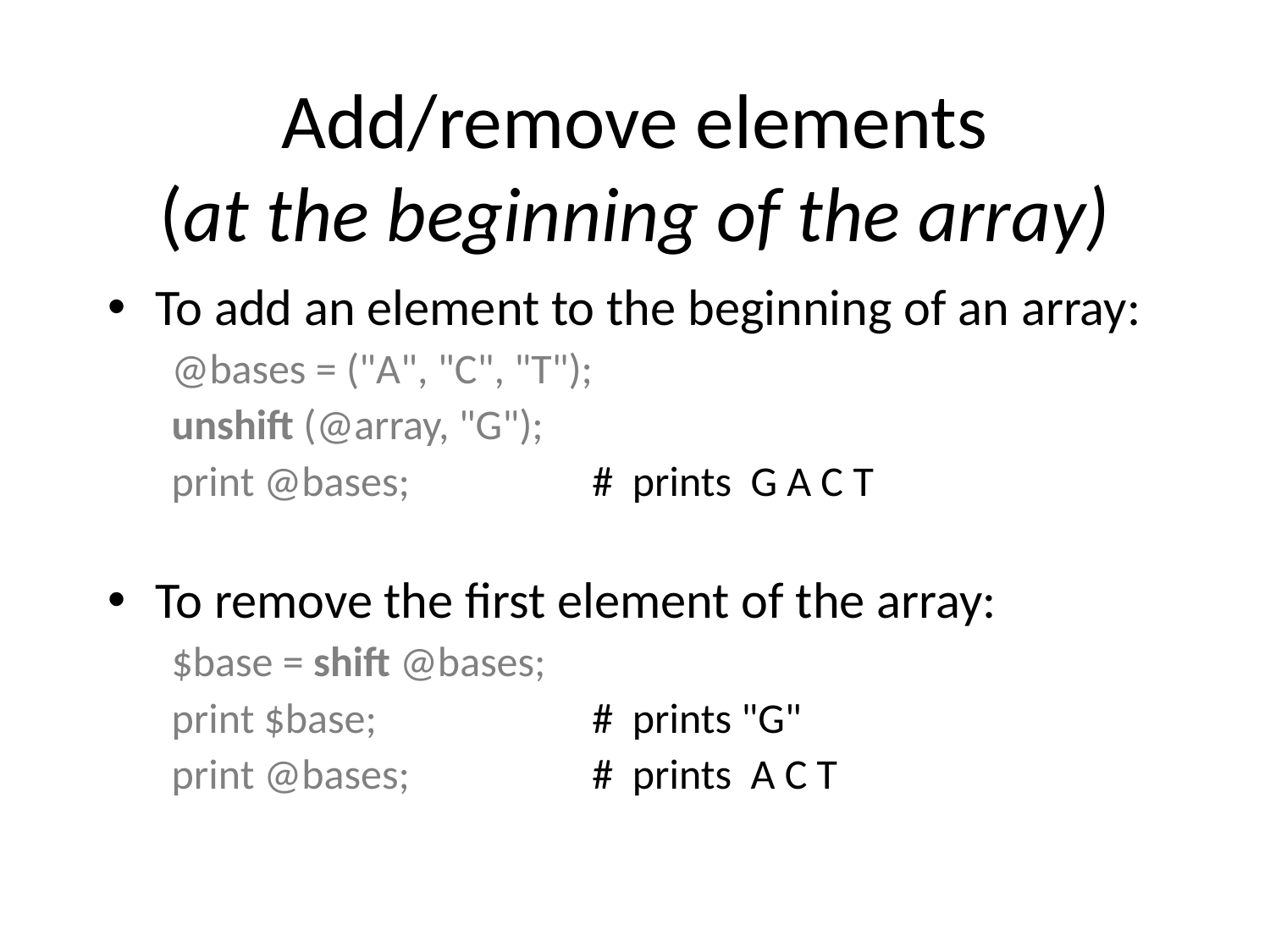

# Add/remove elements (at the beginning of the array)

To add an element to the beginning of an array:
@bases = ("A", "C", "T");
unshift (@array, "G");
print @bases; 		#  prints  G A C T

To remove the first element of the array:
$base = shift @bases;
print $base;  		#  prints "G"
print @bases; 		#  prints  A C T